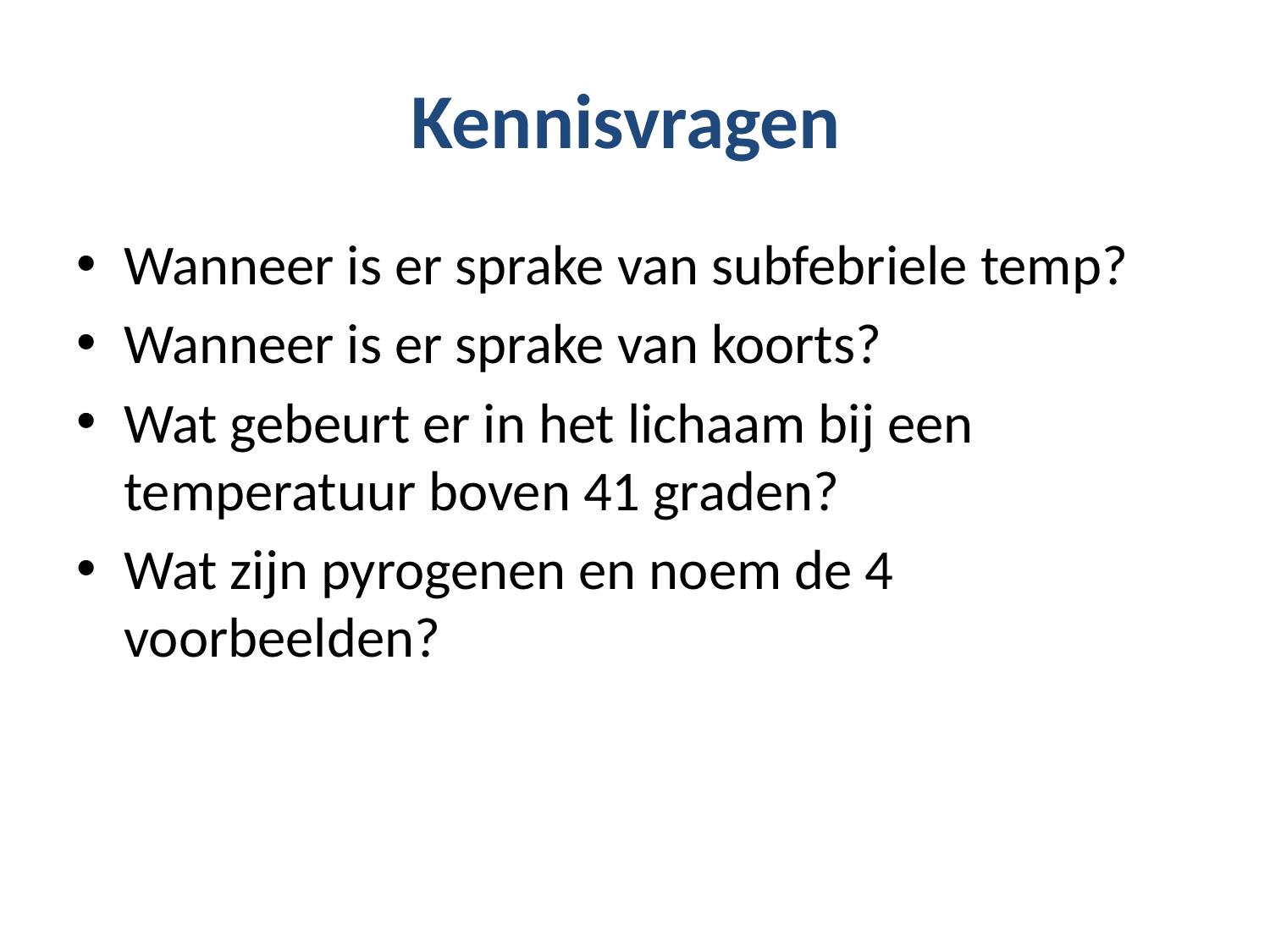

# Kennisvragen
Wanneer is er sprake van subfebriele temp?
Wanneer is er sprake van koorts?
Wat gebeurt er in het lichaam bij een temperatuur boven 41 graden?
Wat zijn pyrogenen en noem de 4 voorbeelden?